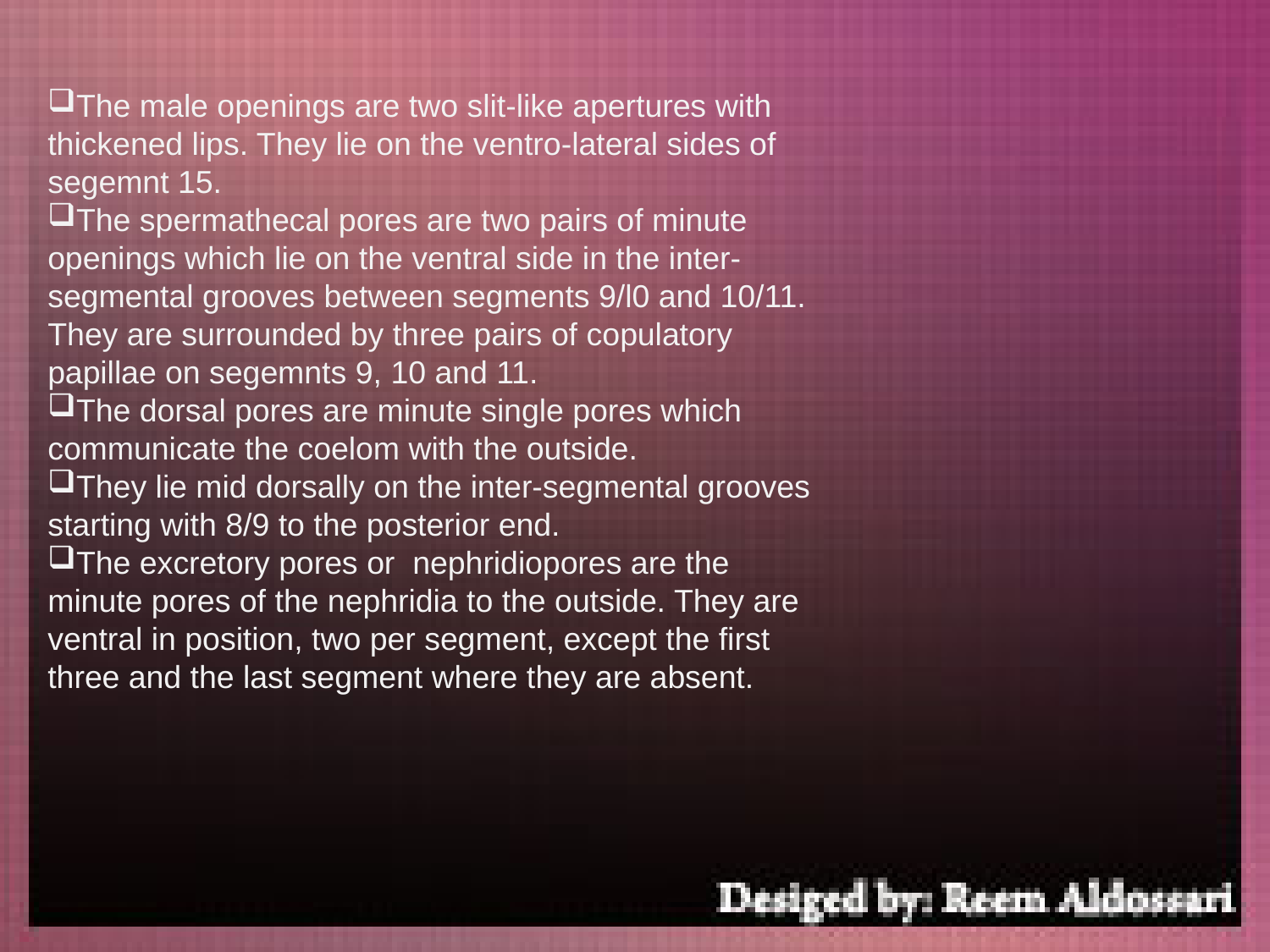

The male openings are two slit-like apertures with thickened lips. They lie on the ventro-lateral sides of segemnt 15.
The spermathecal pores are two pairs of minute openings which lie on the ventral side in the inter-segmental grooves between segments 9/l0 and 10/11. They are surrounded by three pairs of copulatory papillae on segemnts 9, 10 and 11.
The dorsal pores are minute single pores which communicate the coelom with the outside.
They lie mid dorsally on the inter-segmental grooves starting with 8/9 to the posterior end.
The excretory pores or  nephridiopores are the minute pores of the nephridia to the outside. They are ventral in position, two per segment, except the first three and the last segment where they are absent.